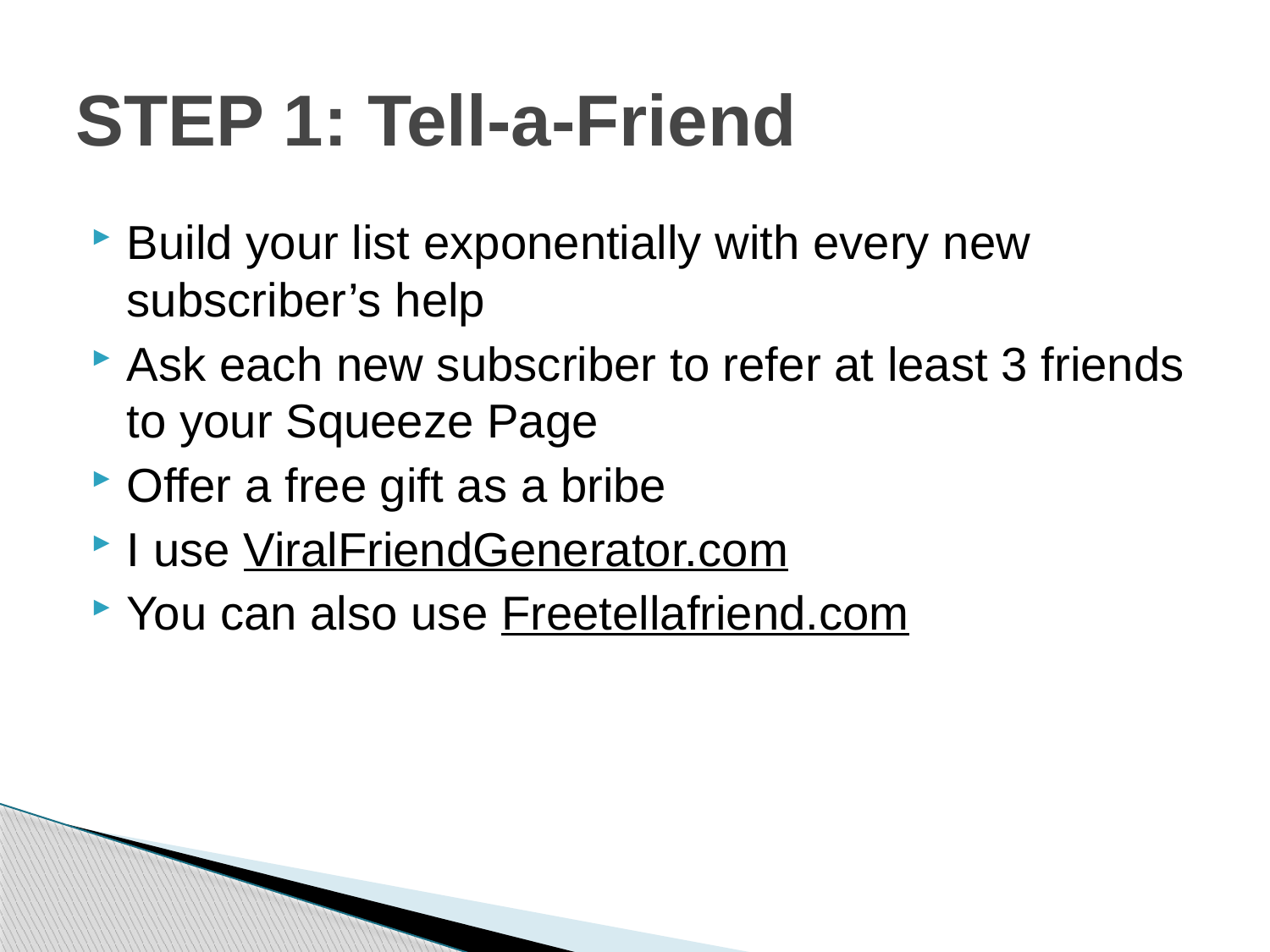

# STEP 1: Tell-a-Friend
Build your list exponentially with every new subscriber’s help
Ask each new subscriber to refer at least 3 friends to your Squeeze Page
Offer a free gift as a bribe
I use ViralFriendGenerator.com
You can also use Freetellafriend.com